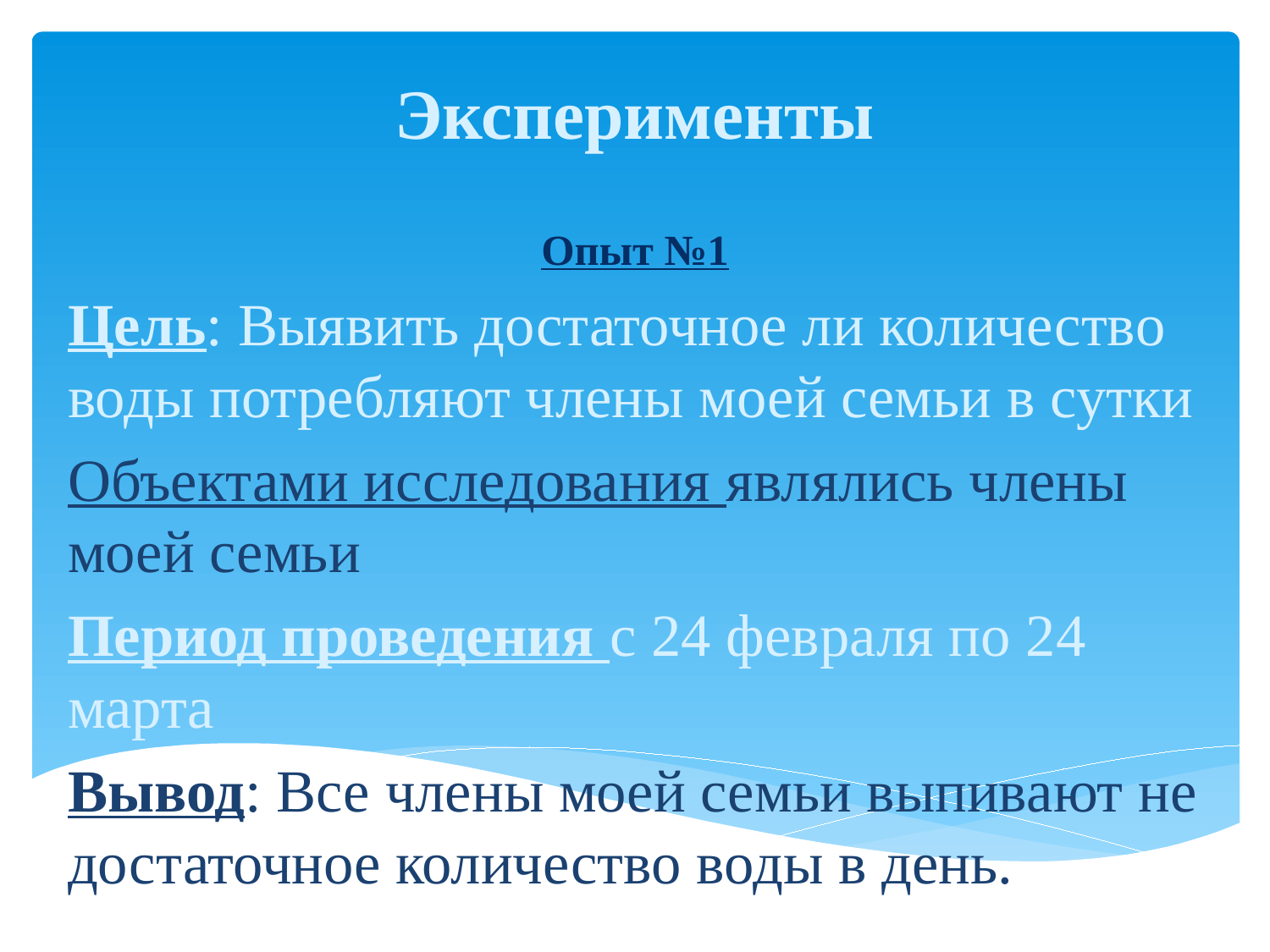

# Эксперименты
Опыт №1
Цель: Выявить достаточное ли количество воды потребляют члены моей семьи в сутки
Объектами исследования являлись члены моей семьи
Период проведения с 24 февраля по 24 марта
Вывод: Все члены моей семьи выпивают не достаточное количество воды в день.